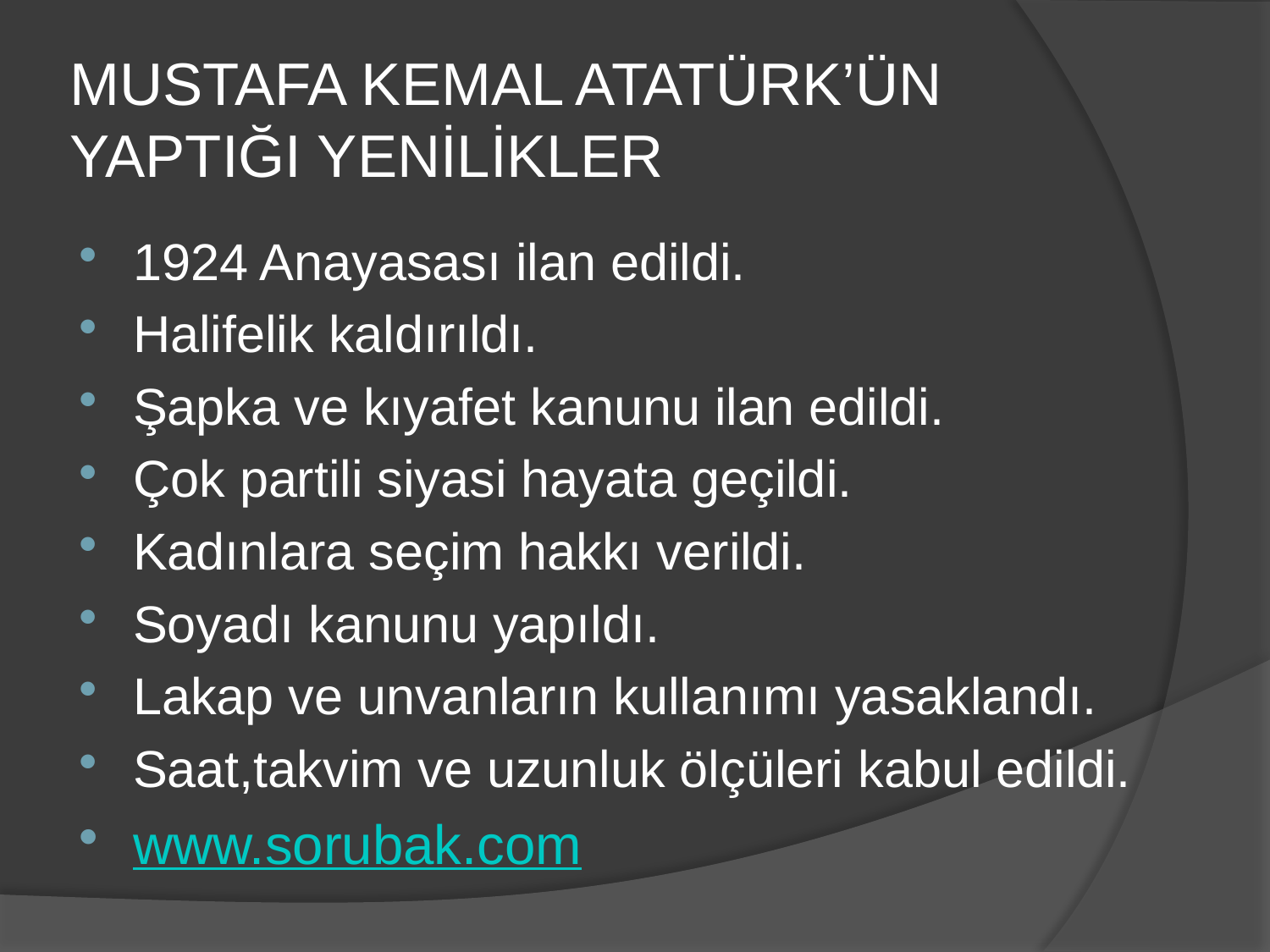

# MUSTAFA KEMAL ATATÜRK’ÜN YAPTIĞI YENİLİKLER
1924 Anayasası ilan edildi.
Halifelik kaldırıldı.
Şapka ve kıyafet kanunu ilan edildi.
Çok partili siyasi hayata geçildi.
Kadınlara seçim hakkı verildi.
Soyadı kanunu yapıldı.
Lakap ve unvanların kullanımı yasaklandı.
Saat,takvim ve uzunluk ölçüleri kabul edildi.
www.sorubak.com